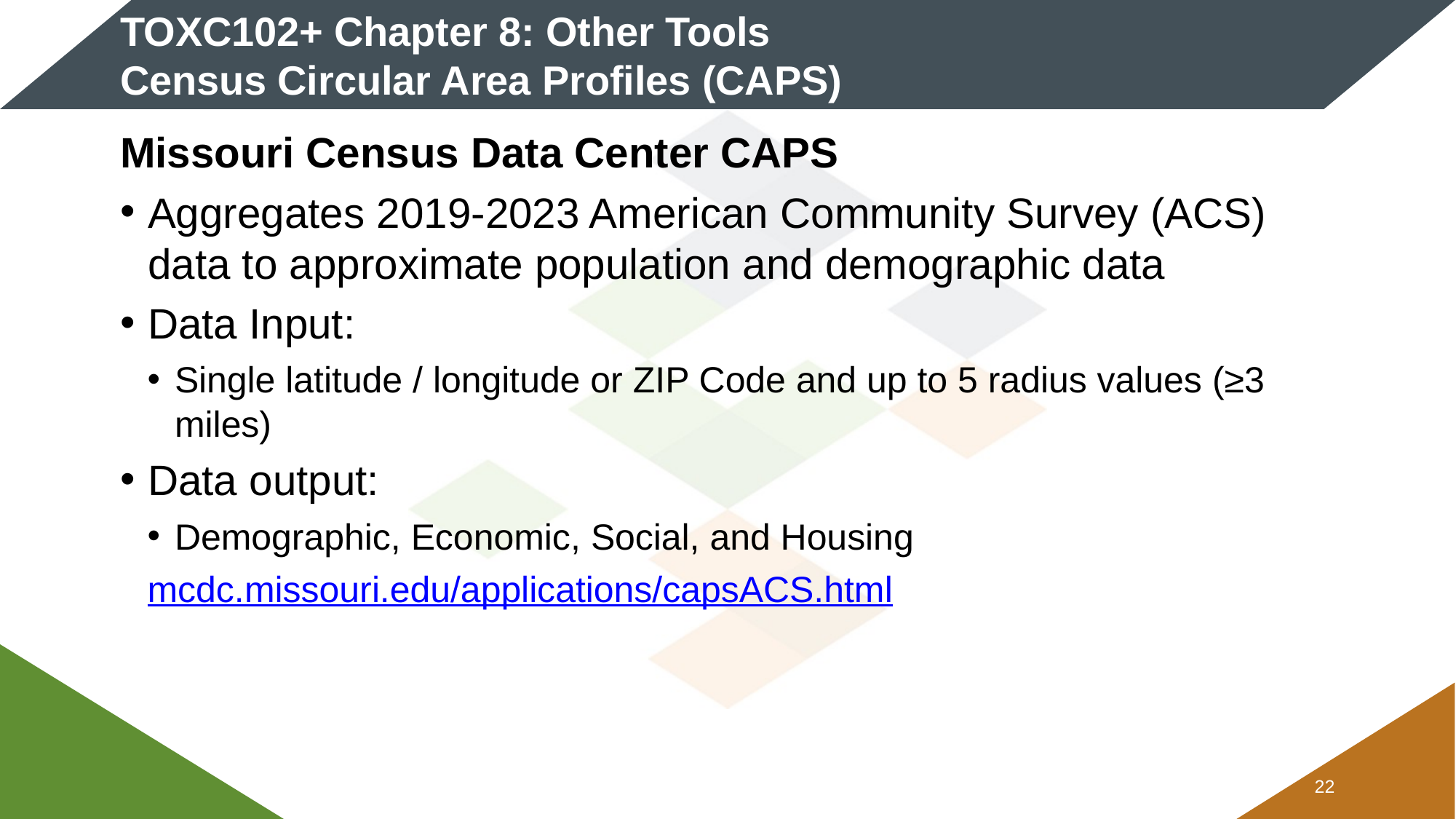

# TOXC102+ Chapter 8: Other Tools Census Circular Area Profiles (CAPS)
Missouri Census Data Center CAPS
Aggregates 2019-2023 American Community Survey (ACS) data to approximate population and demographic data
Data Input:
Single latitude / longitude or ZIP Code and up to 5 radius values (≥3 miles)
Data output:
Demographic, Economic, Social, and Housing
mcdc.missouri.edu/applications/capsACS.html
22